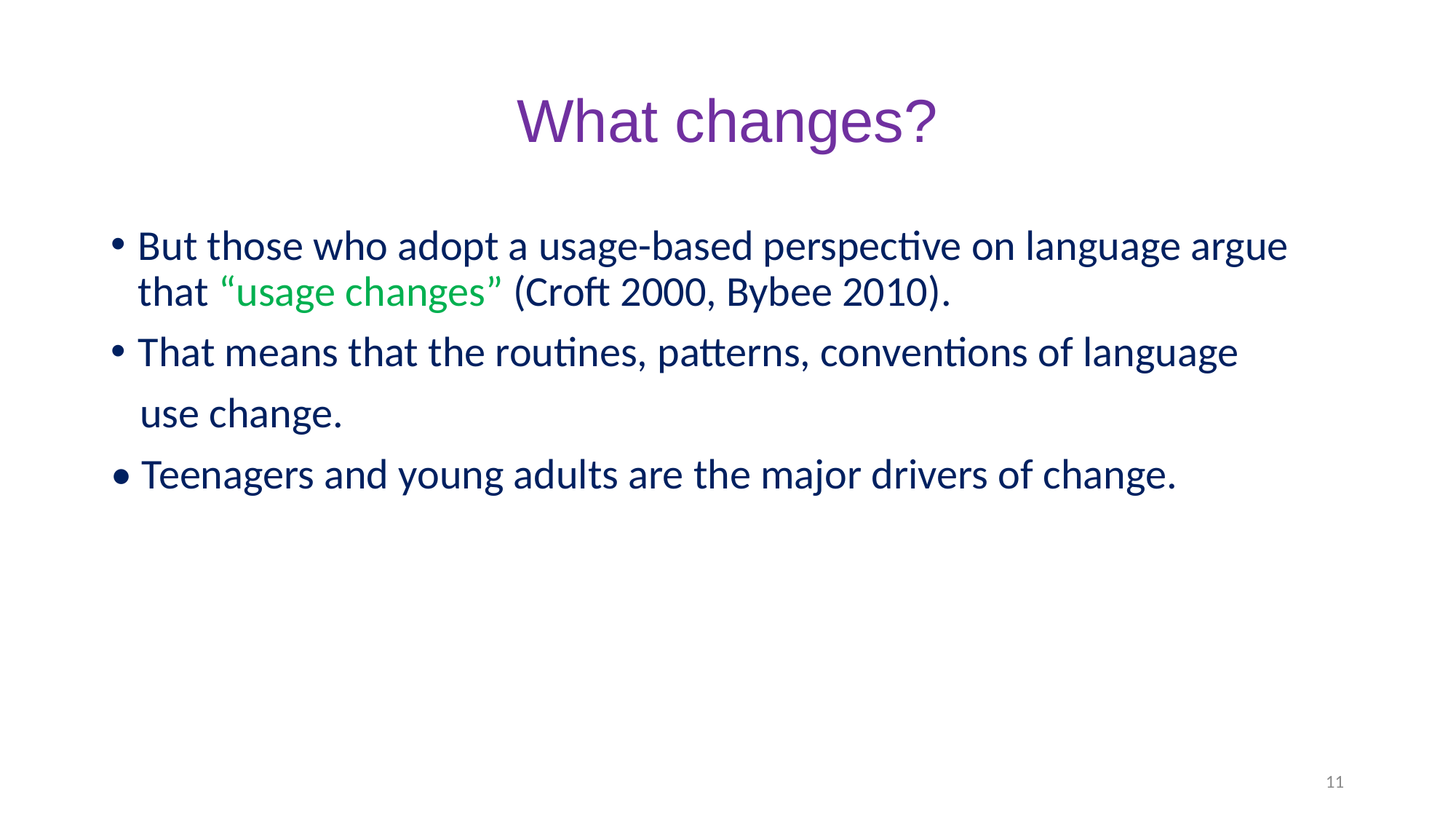

# What changes?
But those who adopt a usage-based perspective on language argue that “usage changes” (Croft 2000, Bybee 2010).
That means that the routines, patterns, conventions of language
   use change.
• Teenagers and young adults are the major drivers of change.

11